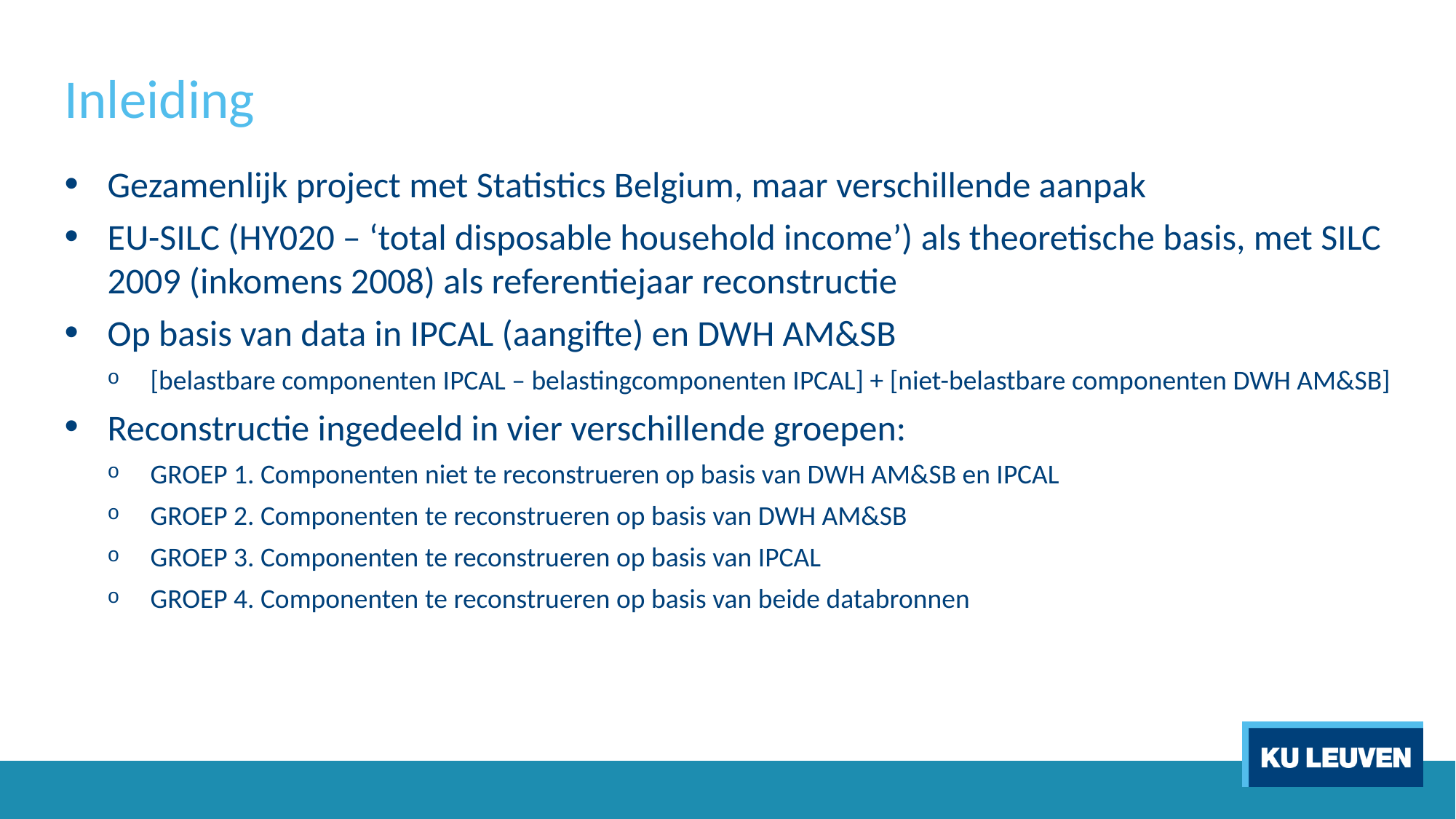

# Inleiding
Gezamenlijk project met Statistics Belgium, maar verschillende aanpak
EU-SILC (HY020 – ‘total disposable household income’) als theoretische basis, met SILC 2009 (inkomens 2008) als referentiejaar reconstructie
Op basis van data in IPCAL (aangifte) en DWH AM&SB
[belastbare componenten IPCAL – belastingcomponenten IPCAL] + [niet-belastbare componenten DWH AM&SB]
Reconstructie ingedeeld in vier verschillende groepen:
GROEP 1. Componenten niet te reconstrueren op basis van DWH AM&SB en IPCAL
GROEP 2. Componenten te reconstrueren op basis van DWH AM&SB
GROEP 3. Componenten te reconstrueren op basis van IPCAL
GROEP 4. Componenten te reconstrueren op basis van beide databronnen